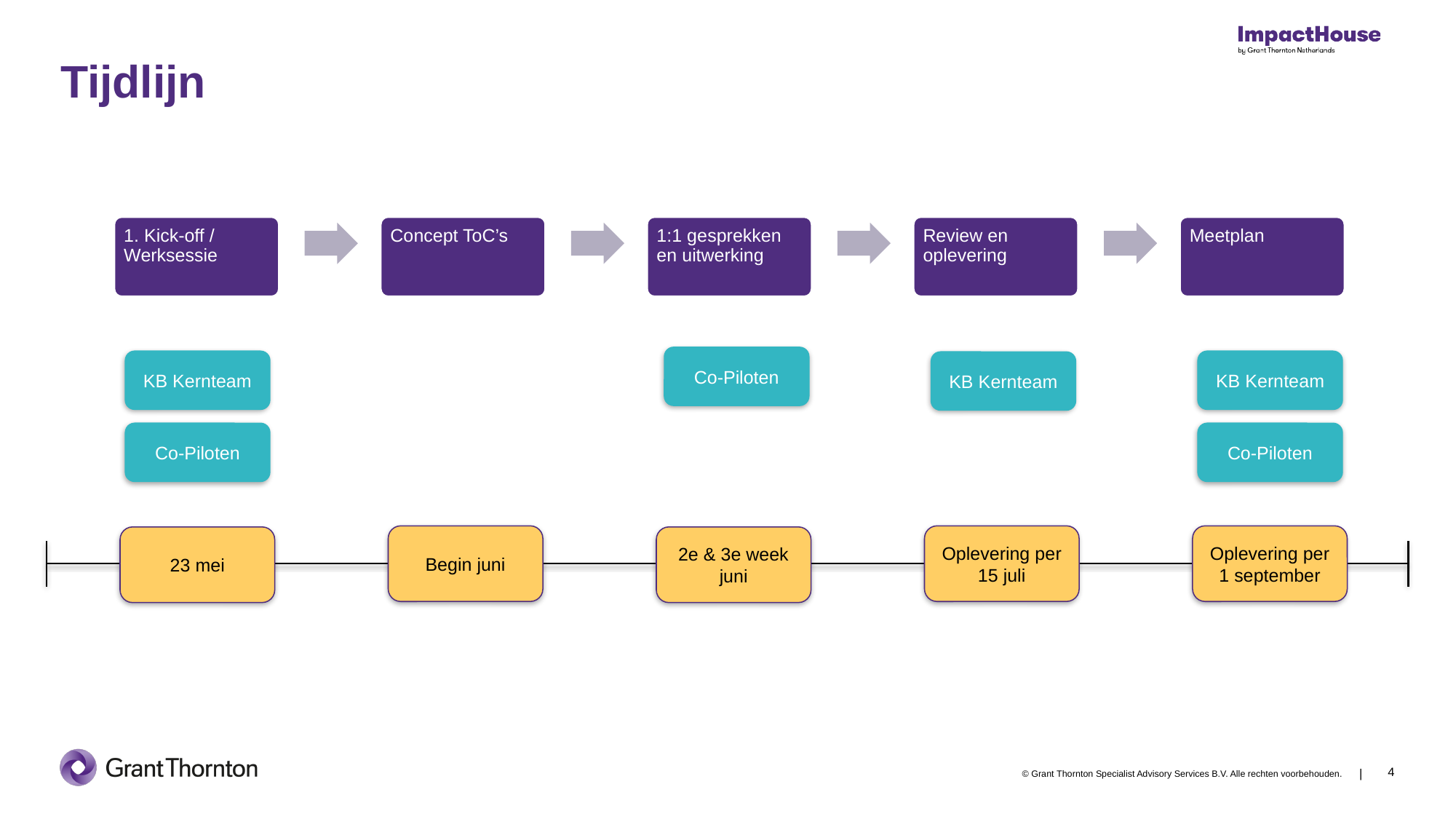

# Tijdlijn
1. Kick-off / Werksessie
Concept ToC’s
1:1 gesprekken en uitwerking
Review en oplevering
Meetplan

Co-Piloten
KB Kernteam
KB Kernteam
KB Kernteam
Co-Piloten
Co-Piloten
Begin juni
Oplevering per 15 juli
Oplevering per 1 september
23 mei
2e & 3e week juni
4